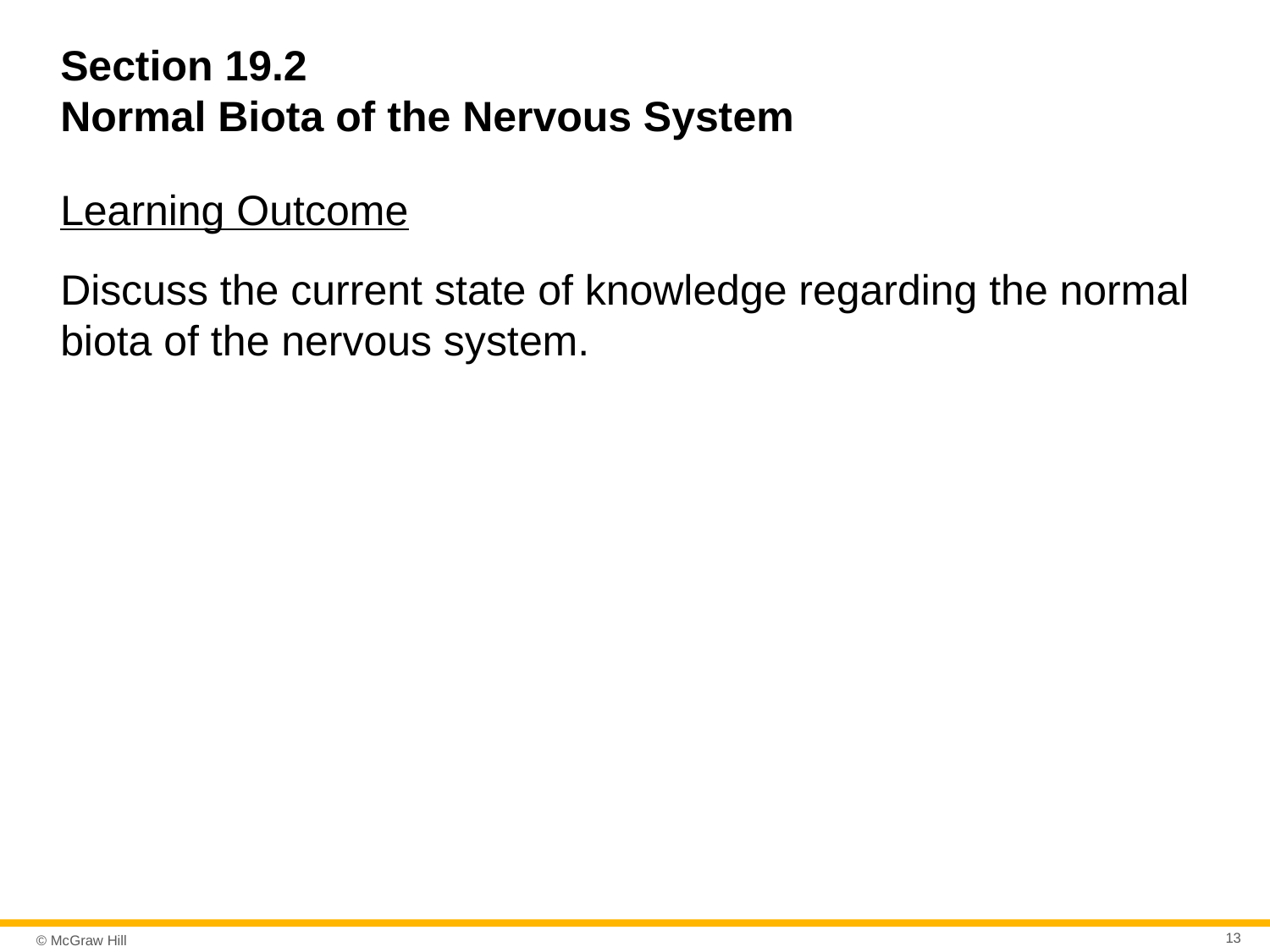

# Section 19.2 Normal Biota of the Nervous System
Learning Outcome
Discuss the current state of knowledge regarding the normal biota of the nervous system.